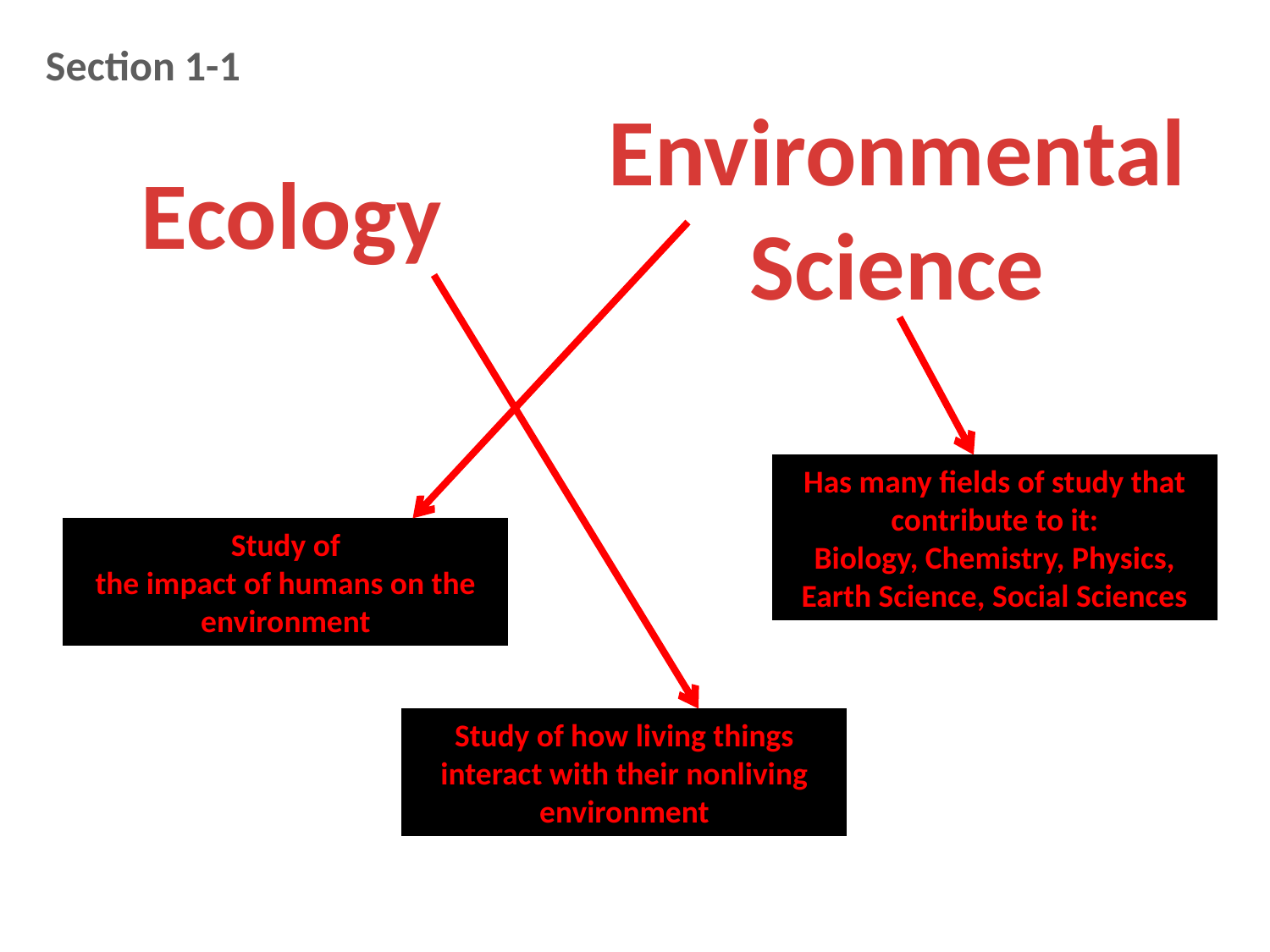

Section 1-1
Environmental
Science
Ecology
Has many fields of study that contribute to it:
Biology, Chemistry, Physics, Earth Science, Social Sciences
Study of
the impact of humans on the environment
Study of how living things interact with their nonliving environment